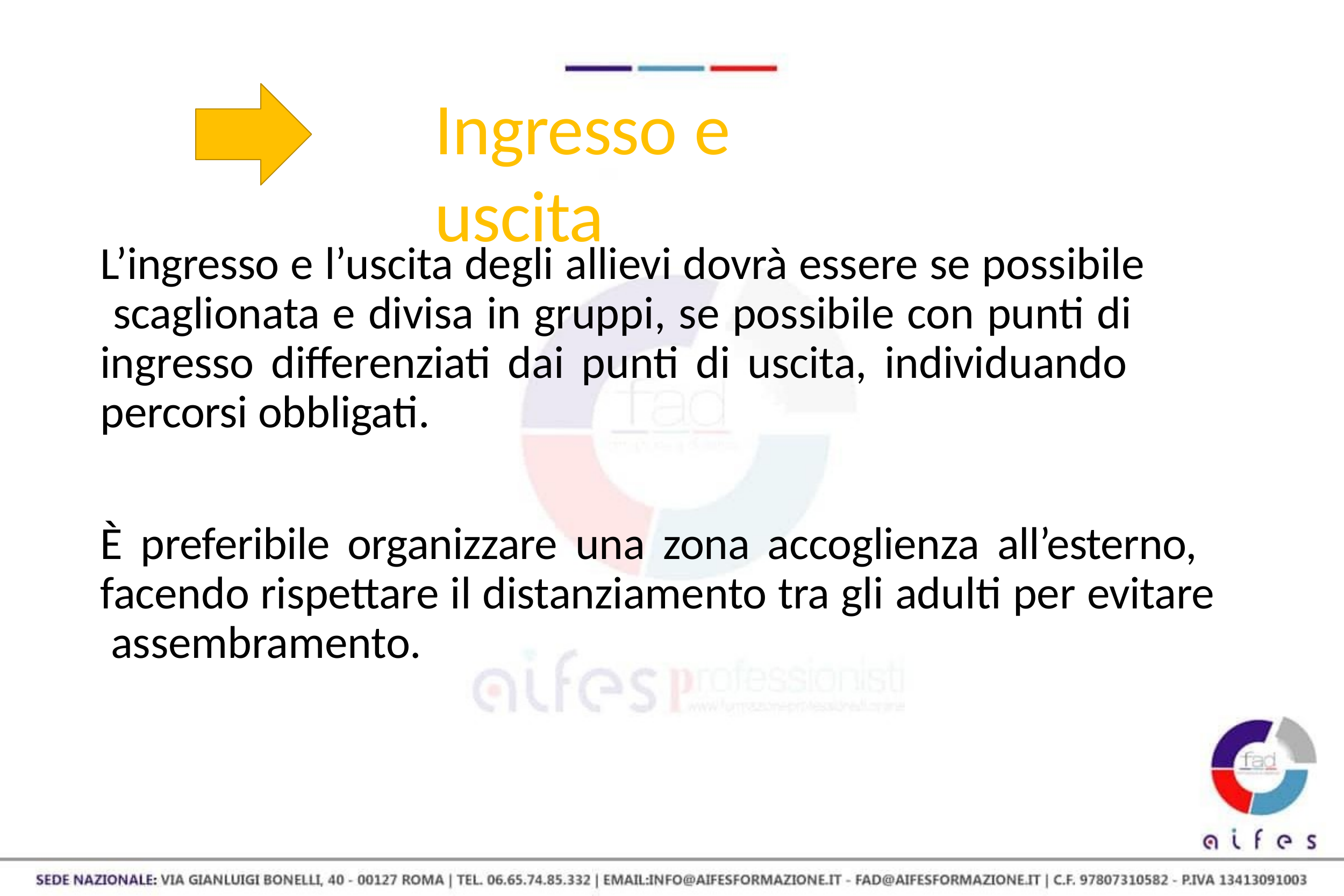

# Ingresso e uscita

L’ingresso e l’uscita degli allievi dovrà essere se possibile  scaglionata e divisa in gruppi, se possibile con punti di  ingresso differenziati dai punti di uscita, individuando  percorsi obbligati.

È preferibile organizzare una zona accoglienza all’esterno,  facendo rispettare il distanziamento tra gli adulti per evitare  assembramento.